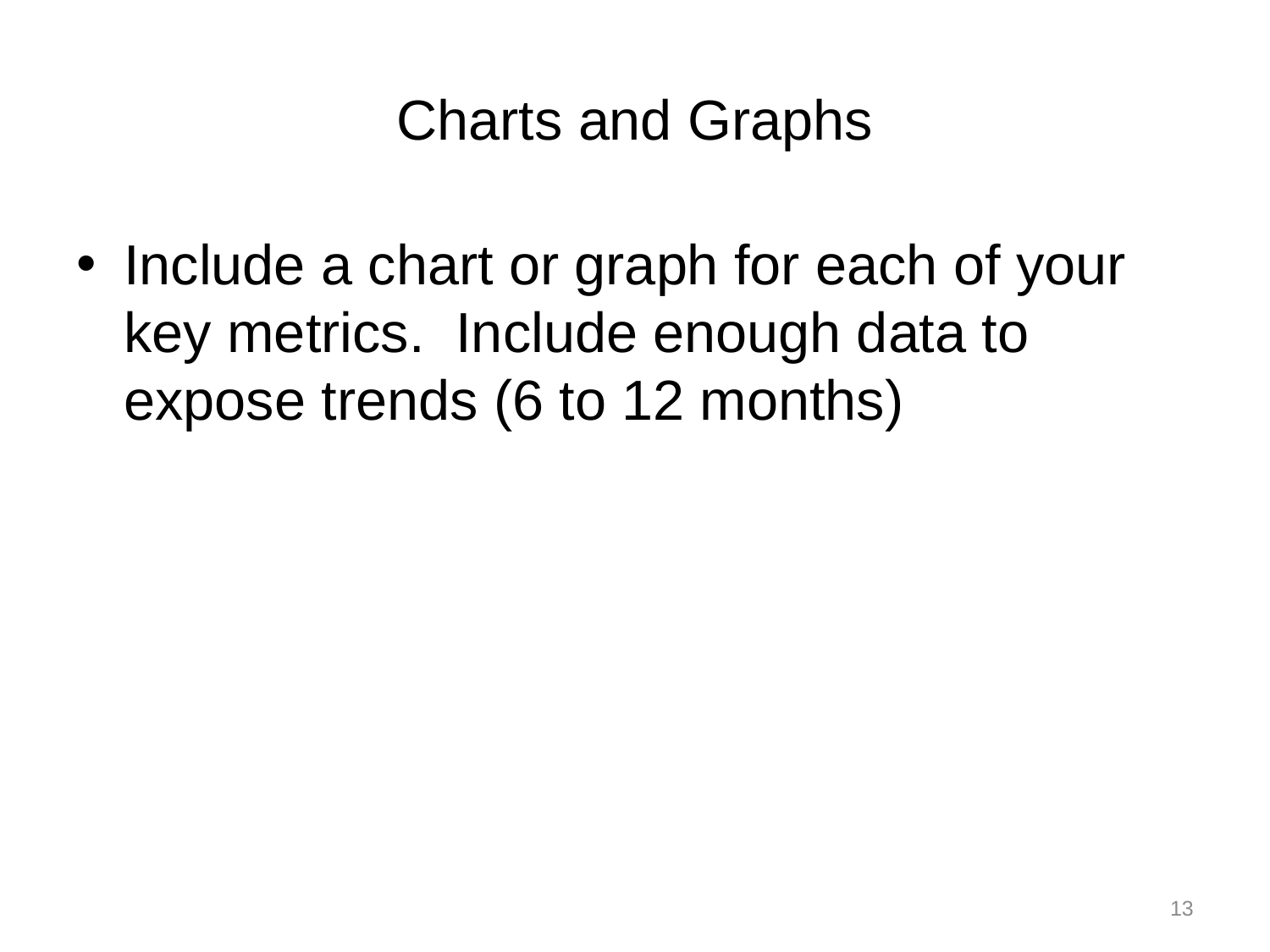

# Charts and Graphs
Include a chart or graph for each of your key metrics.  Include enough data to expose trends (6 to 12 months)
13